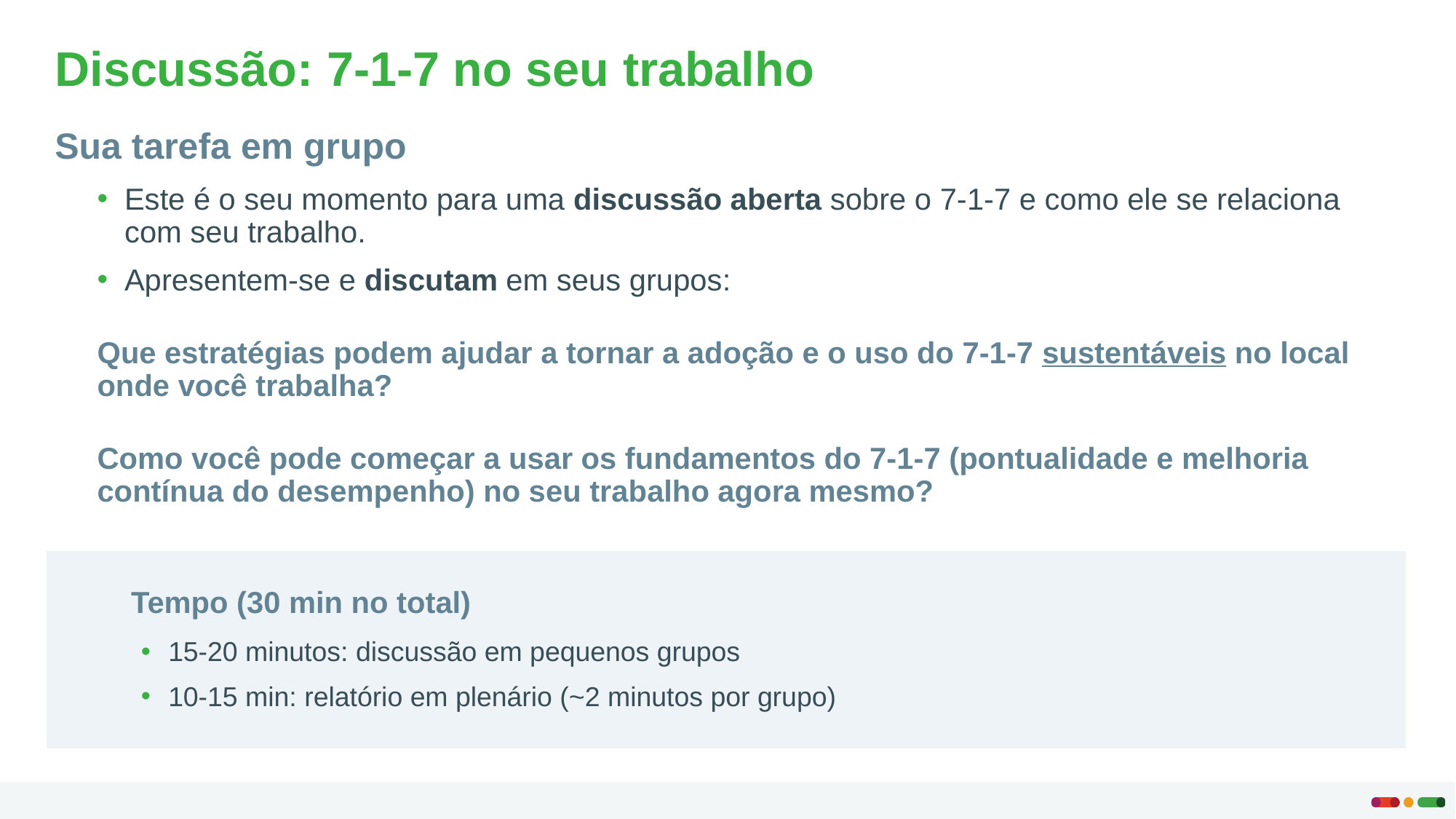

# Discussão: 7-1-7 no seu trabalho
Sua tarefa em grupo
Este é o seu momento para uma discussão aberta sobre o 7-1-7 e como ele se relaciona com seu trabalho.
Apresentem-se e discutam em seus grupos:

Que estratégias podem ajudar a tornar a adoção e o uso do 7-1-7 sustentáveis no local onde você trabalha?

Como você pode começar a usar os fundamentos do 7-1-7 (pontualidade e melhoria contínua do desempenho) no seu trabalho agora mesmo?

Tempo (30 min no total)
15-20 minutos: discussão em pequenos grupos
10-15 min: relatório em plenário (~2 minutos por grupo)